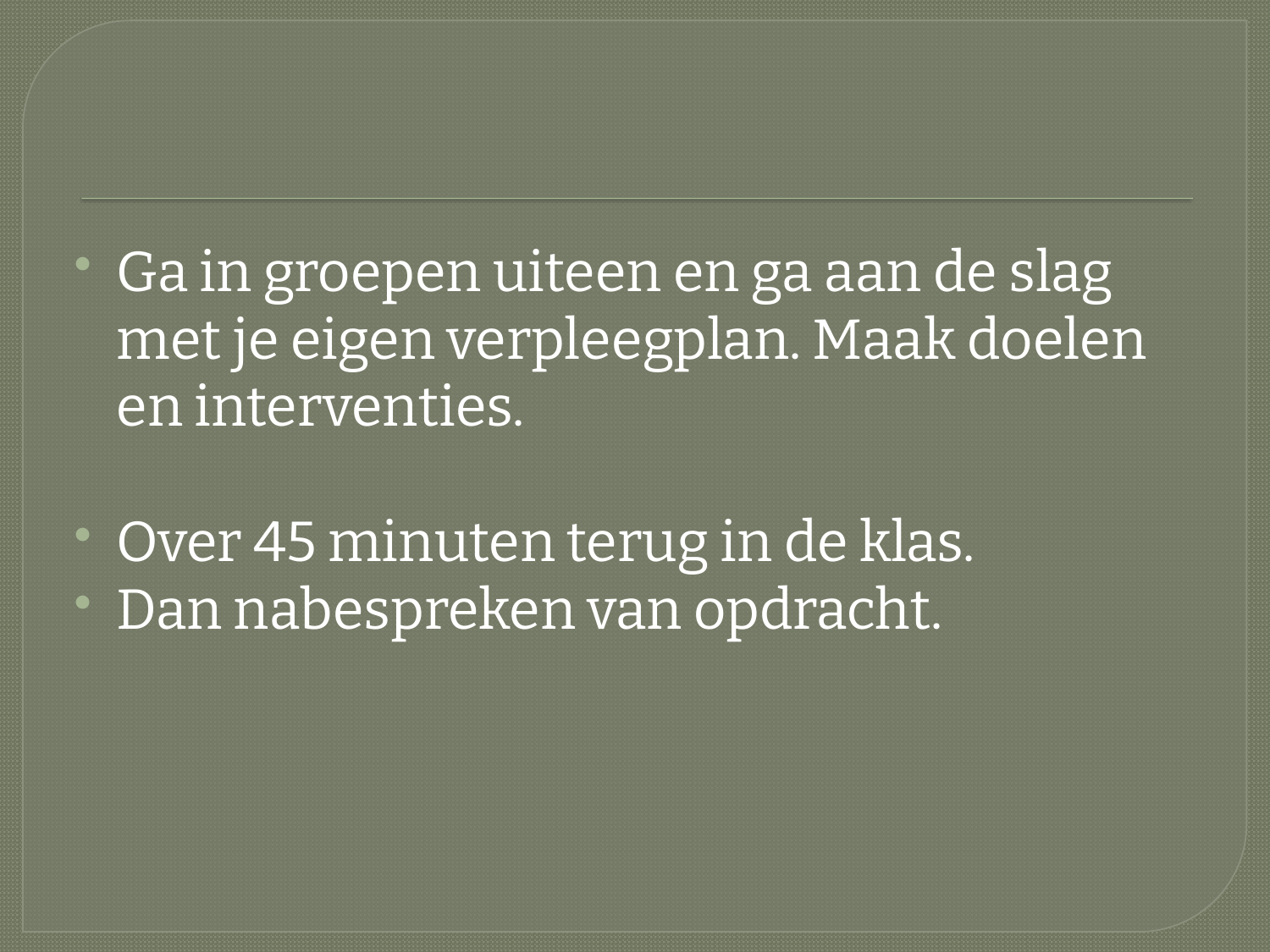

#
Ga in groepen uiteen en ga aan de slag met je eigen verpleegplan. Maak doelen en interventies.

Over 45 minuten terug in de klas.
Dan nabespreken van opdracht.